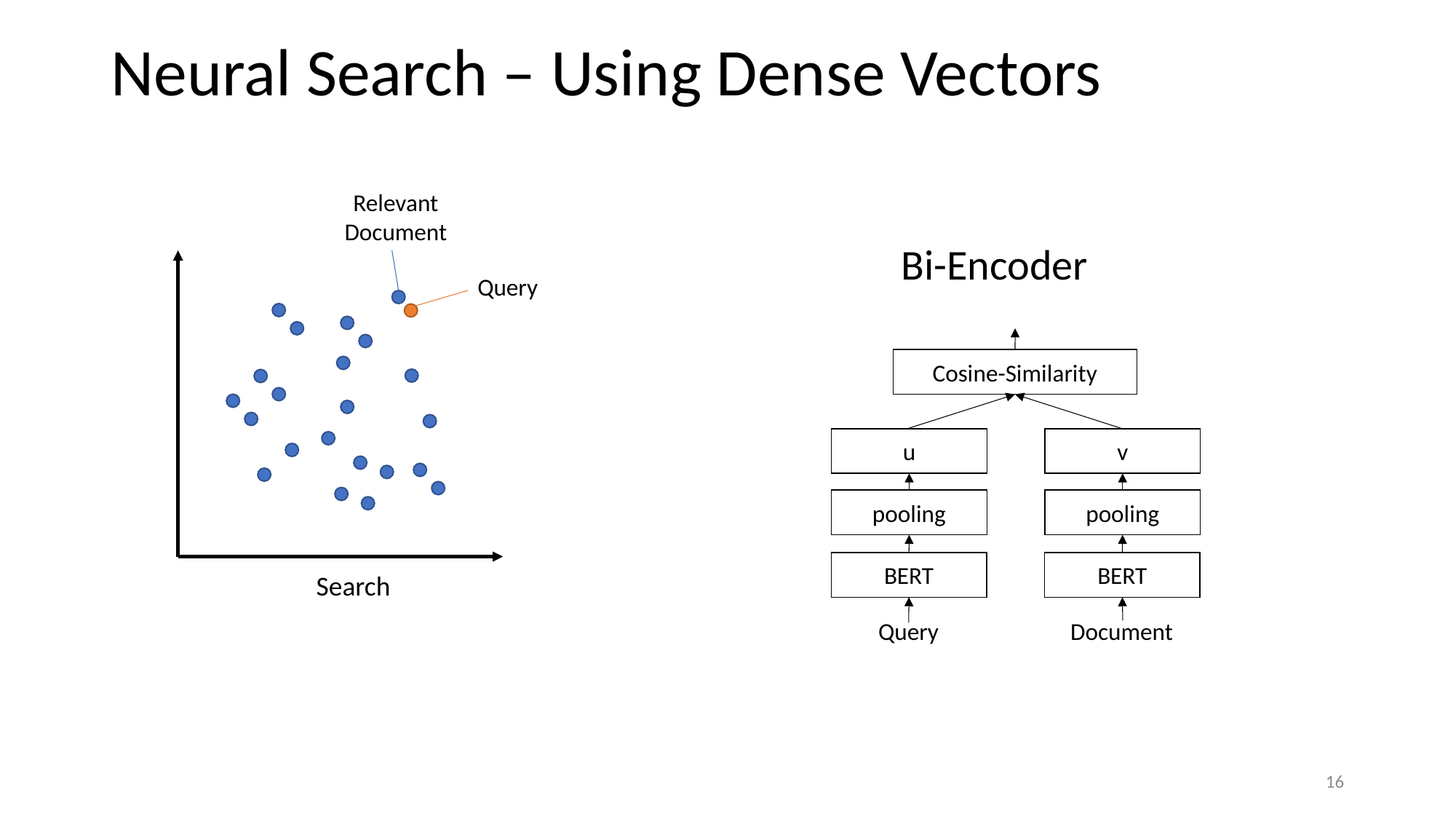

# Neural Search – Using Dense Vectors
Relevant
Document
Bi-Encoder
Query

Cosine-Similarity
u
v
pooling
pooling
BERT
BERT
Query
Document

Search
16